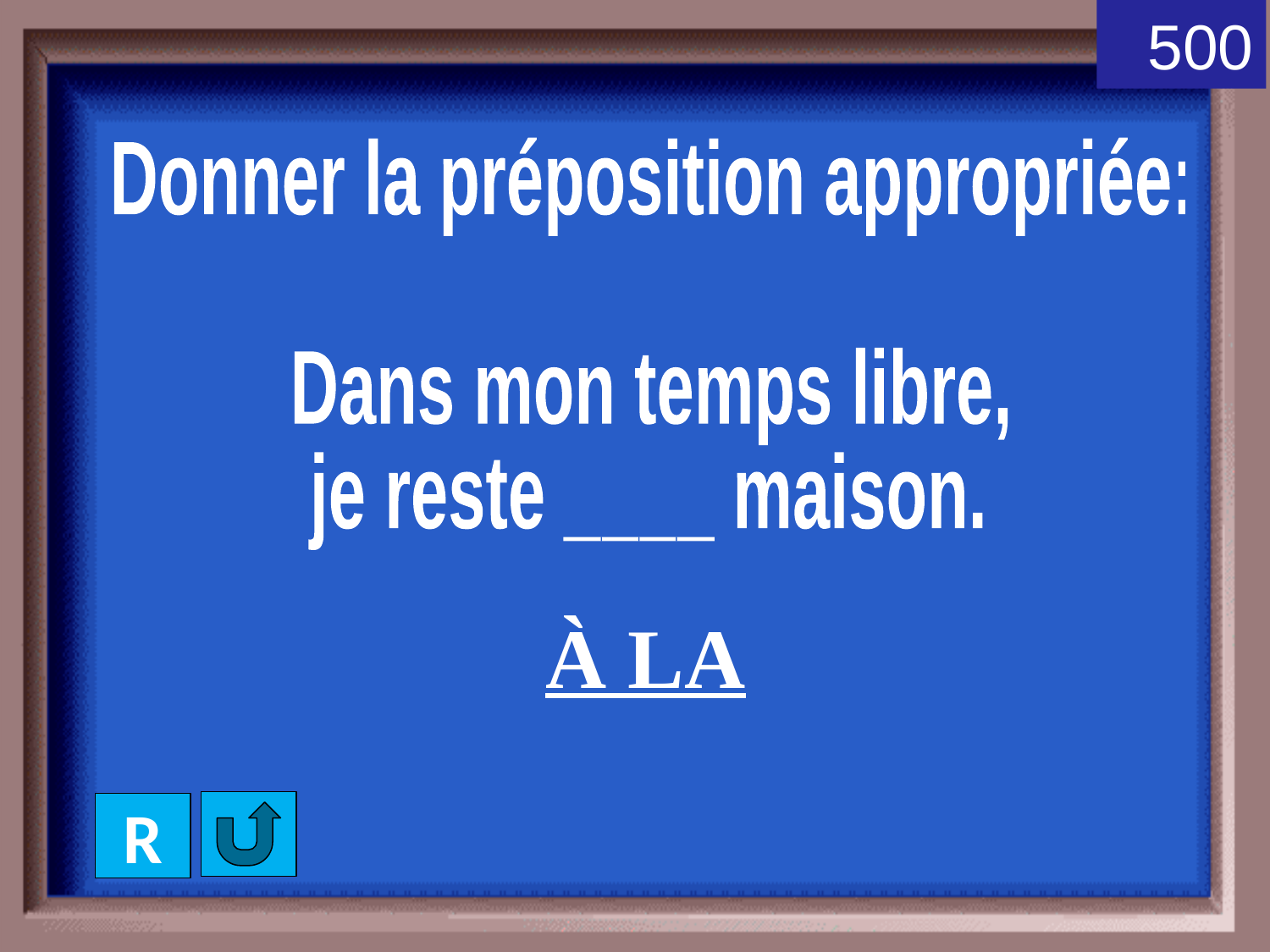

500
Donner la préposition appropriée:

Dans mon temps libre,
je reste ____ maison.
À LA

R